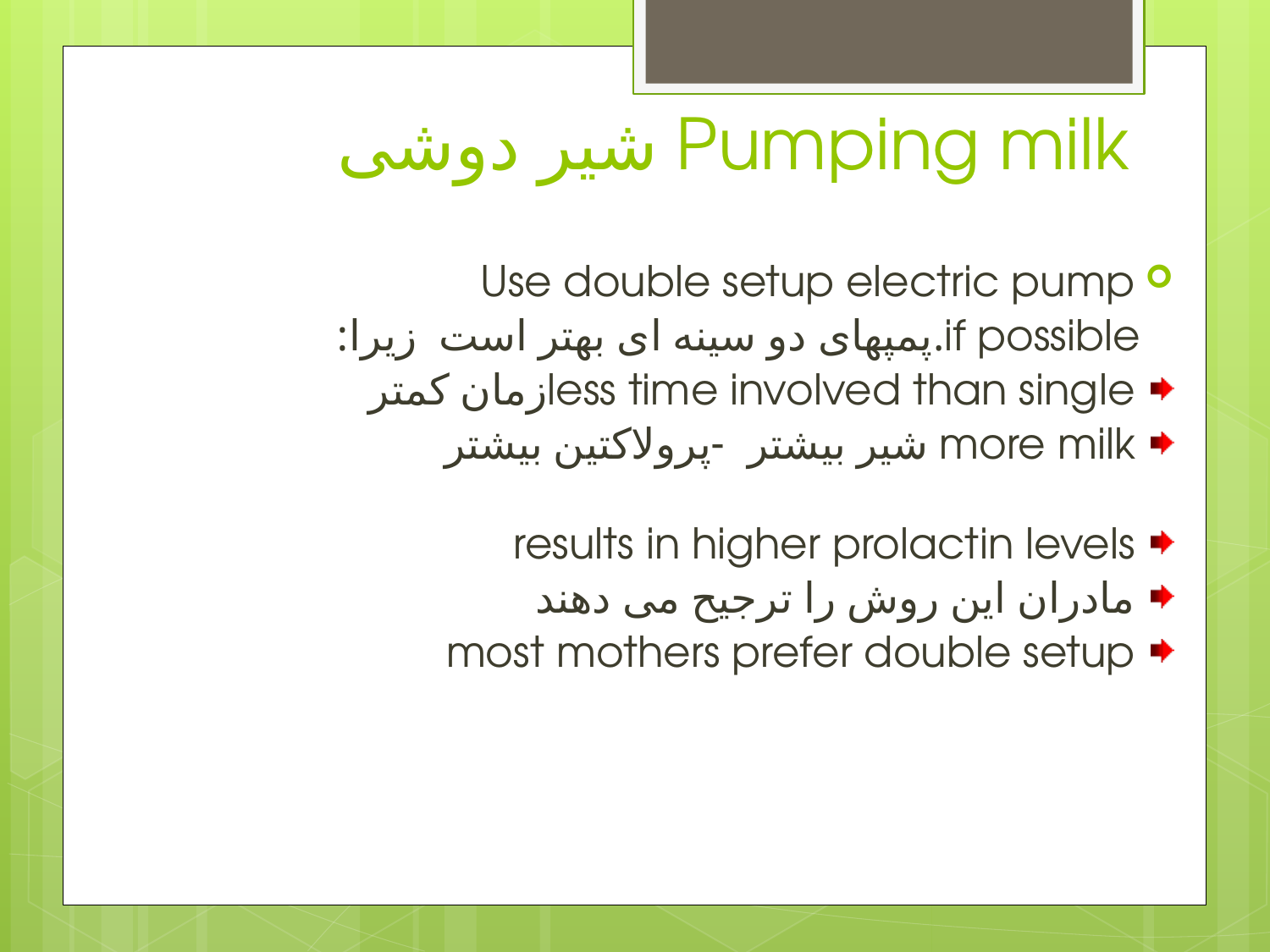

# Pumping milk شیر دوشی
Use double setup electric pump
   if possible.پمپهای دو سینه ای بهتر است  زیرا:
less time involved than singleزمان کمتر
more milk شیر بیشتر  -پرولاکتین بیشتر
results in higher prolactin levels
مادران این روش را ترجیح می دهند
most mothers prefer double setup